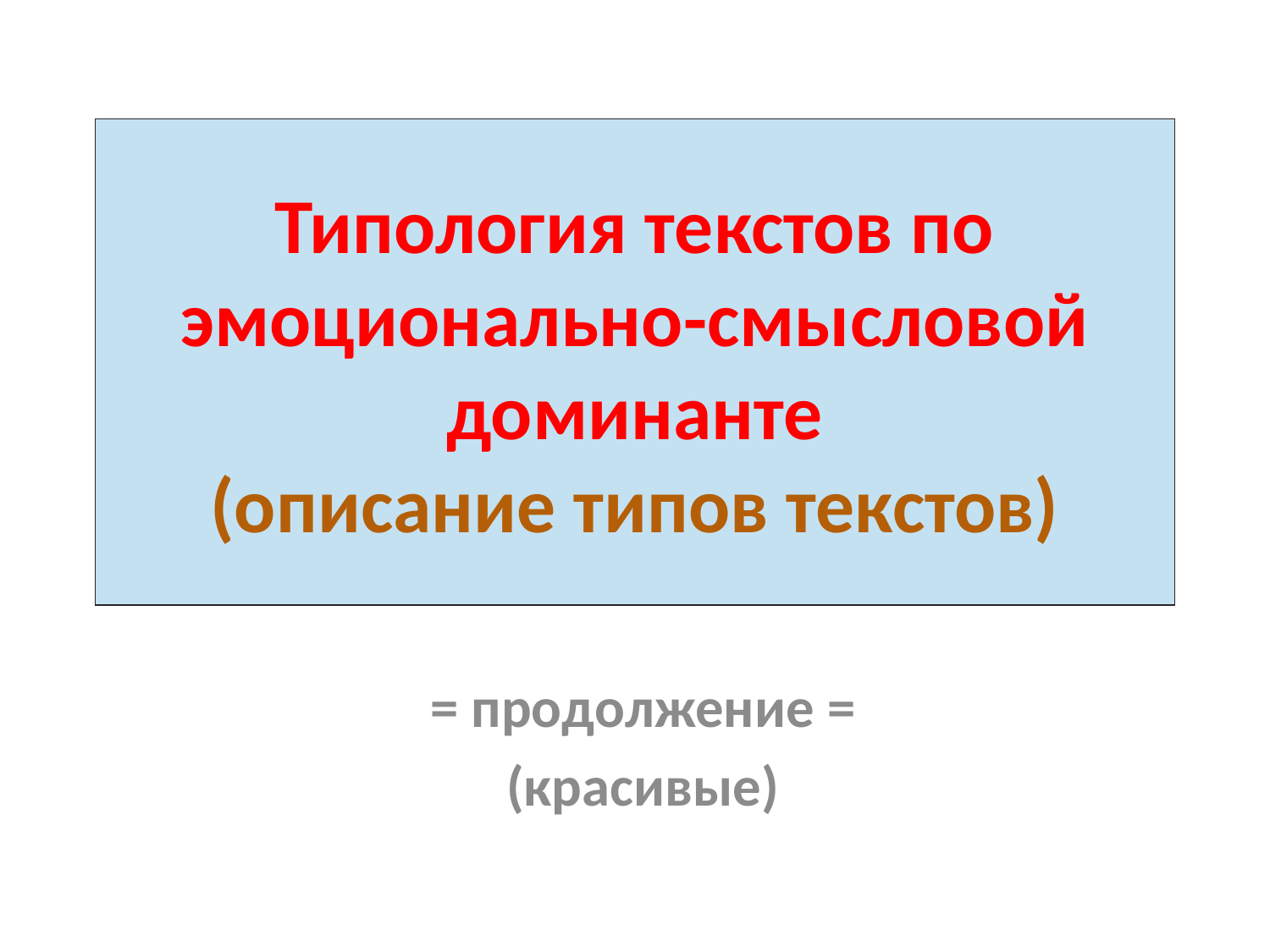

# Типология текстов по эмоционально-смысловой доминанте (описание типов текстов)
= продолжение =
(красивые)